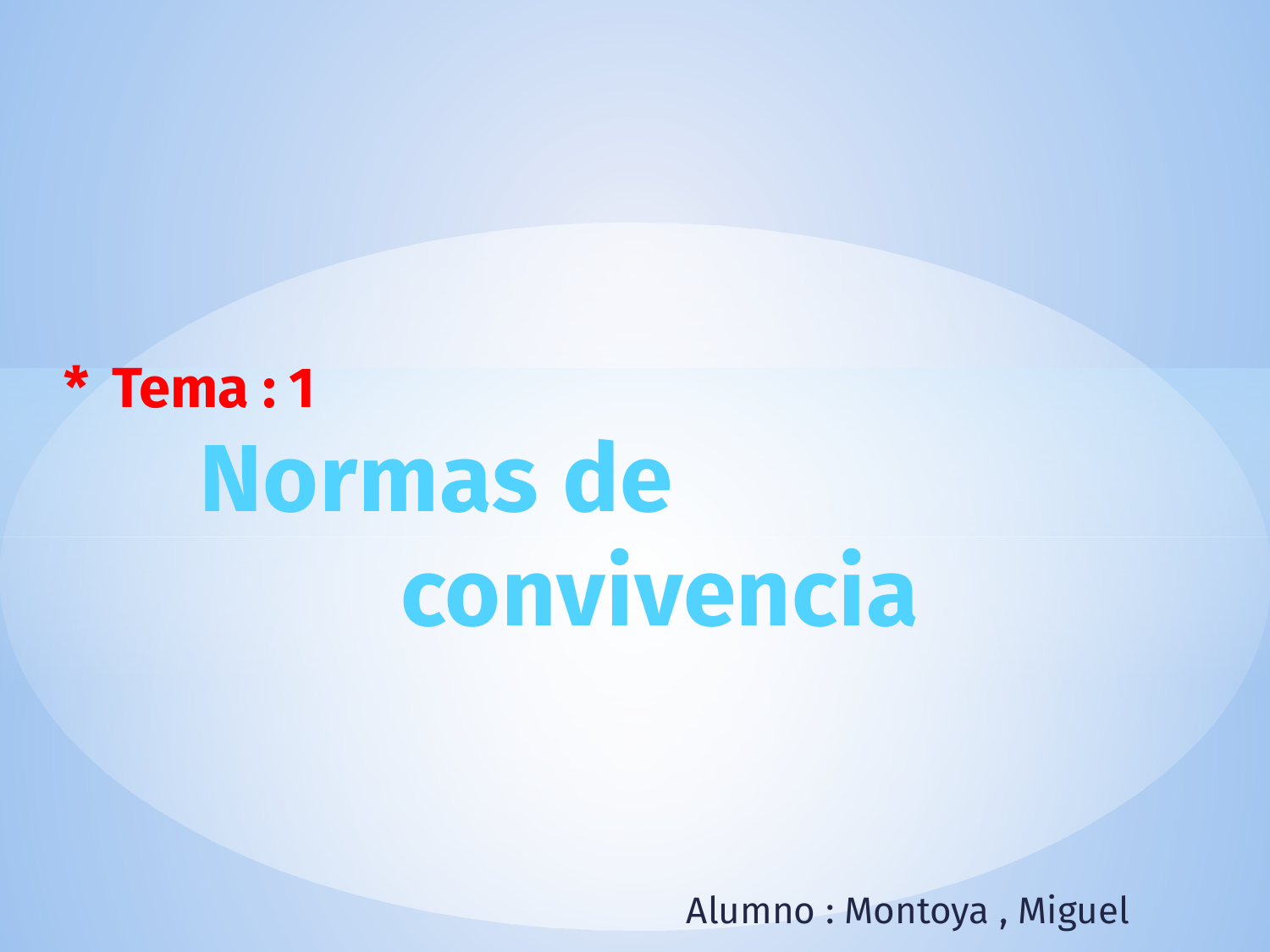

# * Tema : 1
Normas de
                   convivencia

                      Alumno : Montoya , Miguel